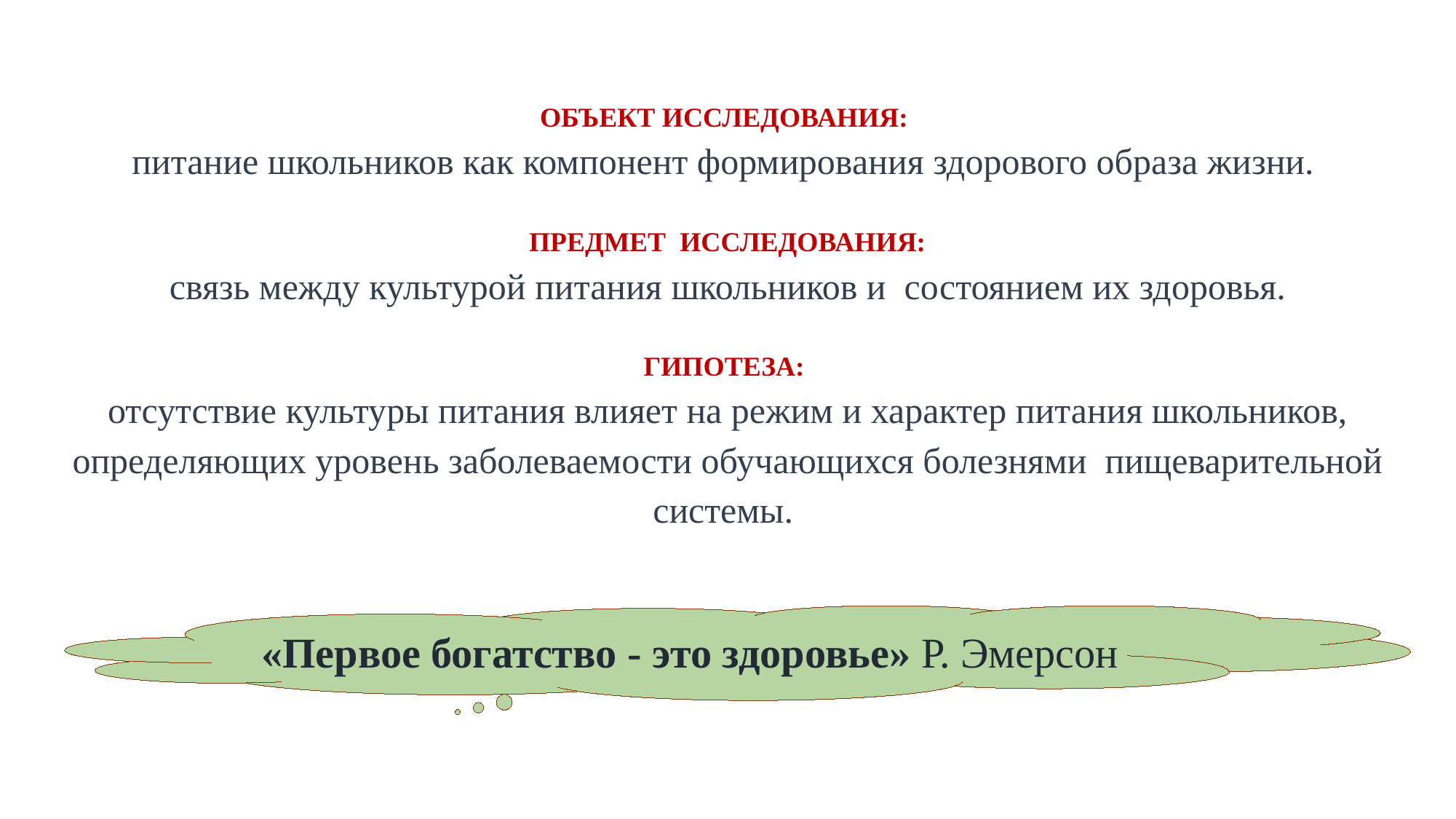

ОБЪЕКТ ИССЛЕДОВАНИЯ:
питание школьников как компонент формирования здорового образа жизни.

ПРЕДМЕТ  ИССЛЕДОВАНИЯ:
 связь между культурой питания школьников и  состоянием их здоровья.

ГИПОТЕЗА:
отсутствие культуры питания влияет на режим и характер питания школьников, определяющих уровень заболеваемости обучающихся болезнями  пищеварительной системы.
«Первое богатство - это здоровье» Р. Эмерсон